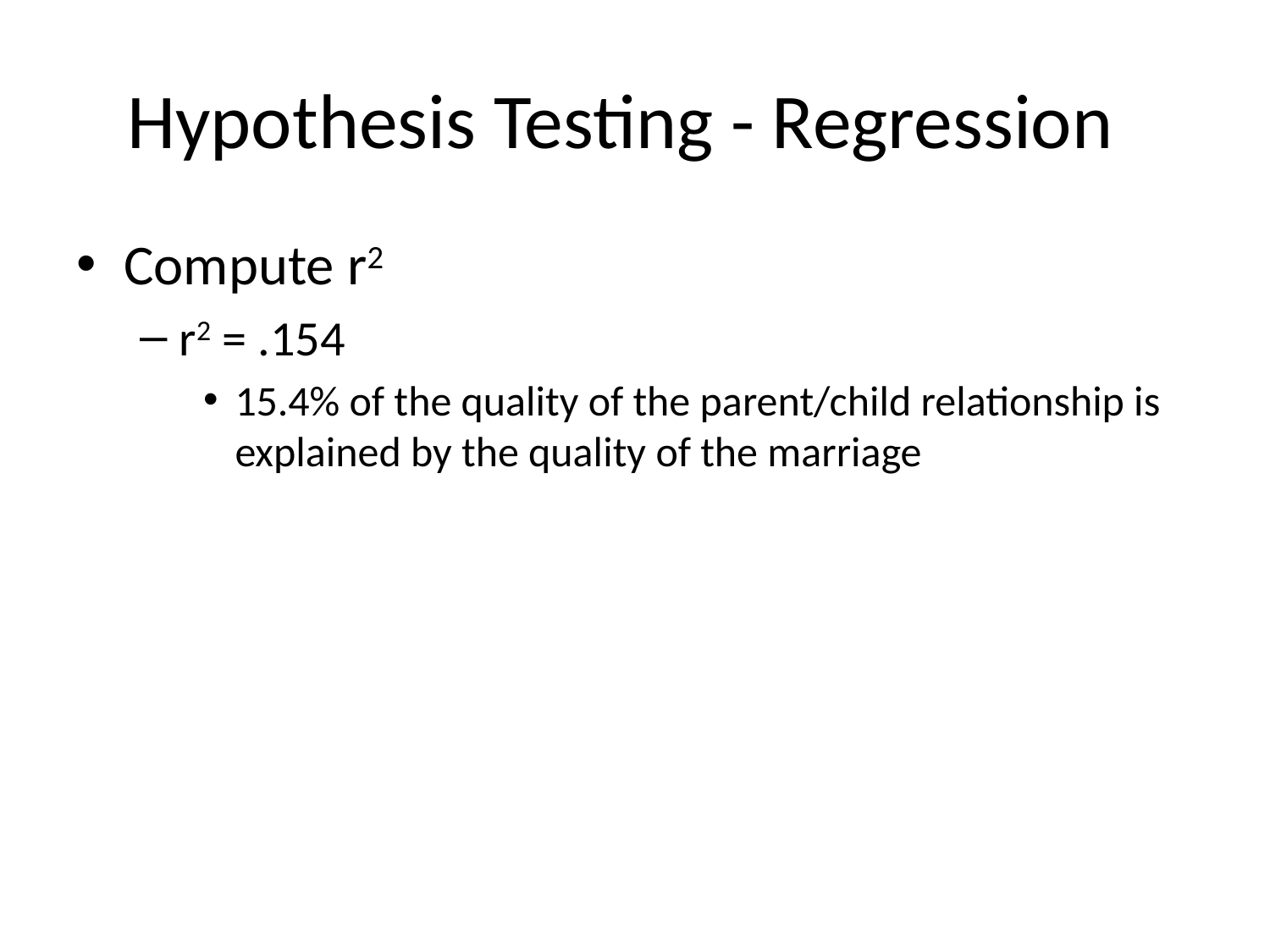

# Hypothesis Testing - Regression
Compute r2
r2 = .154
15.4% of the quality of the parent/child relationship is explained by the quality of the marriage